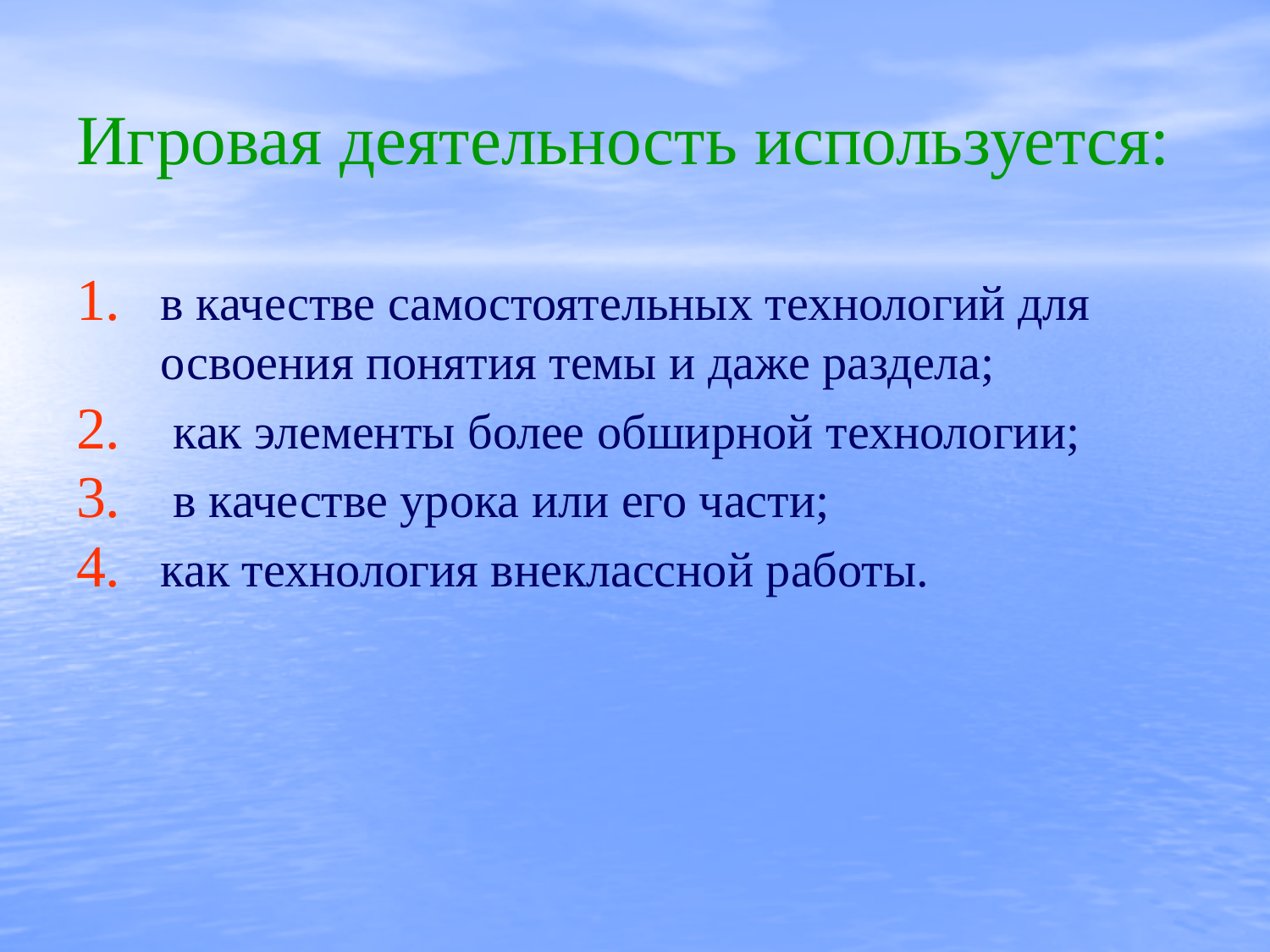

# Игровая деятельность используется:
в качестве самостоятельных технологий для освоения понятия темы и даже раздела;
 как элементы более обширной технологии;
 в качестве урока или его части;
как технология внеклассной работы.